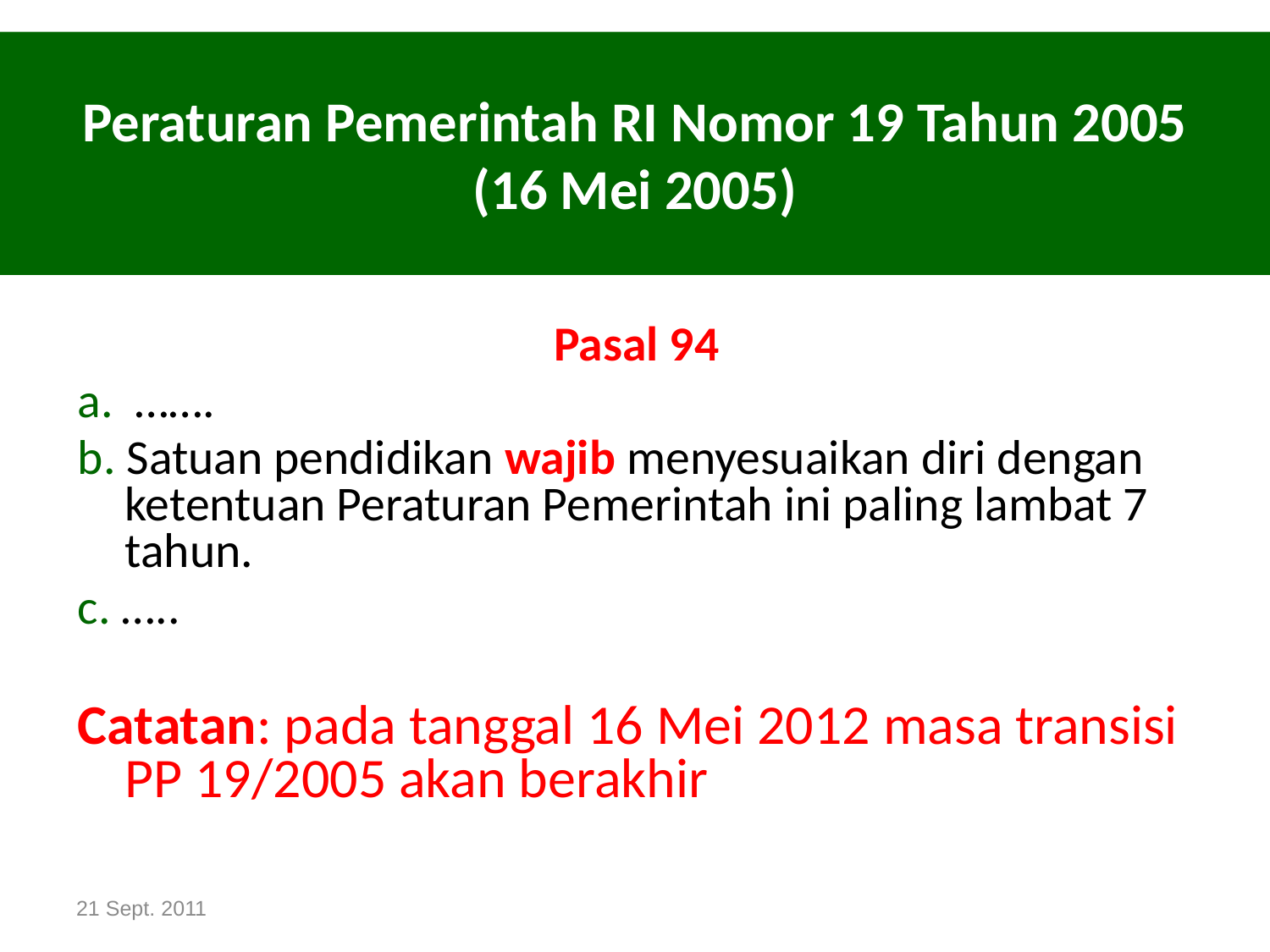

# Peraturan Pemerintah RI Nomor 19 Tahun 2005 (16 Mei 2005)
Pasal 94
a.  …….
b. Satuan pendidikan wajib menyesuaikan diri dengan ketentuan Peraturan Pemerintah ini paling lambat 7 tahun.
c. …..

Catatan: pada tanggal 16 Mei 2012 masa transisi PP 19/2005 akan berakhir

21 Sept. 2011